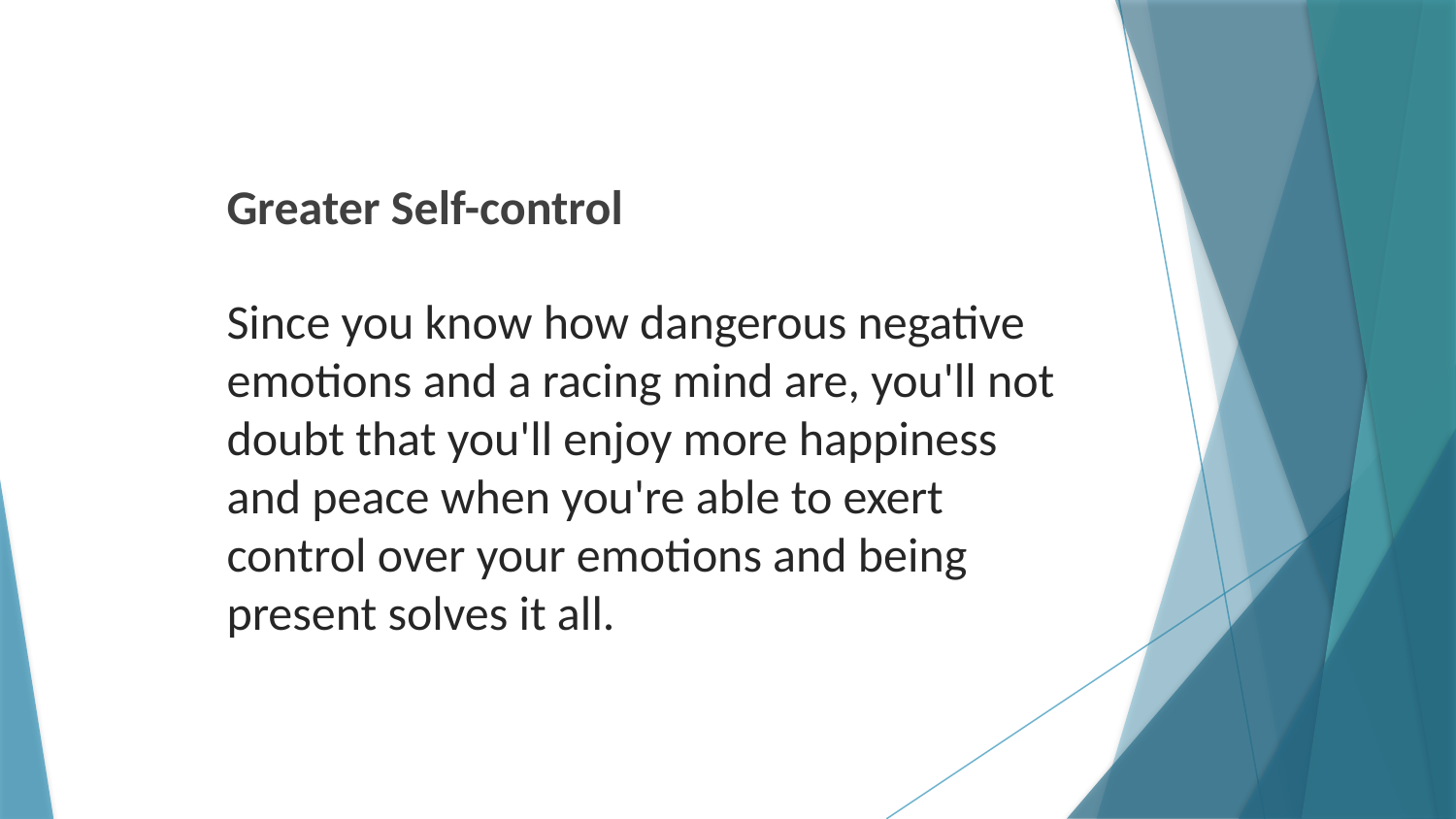

Greater Self-control
Since you know how dangerous negative emotions and a racing mind are, you'll not doubt that you'll enjoy more happiness and peace when you're able to exert control over your emotions and being present solves it all.